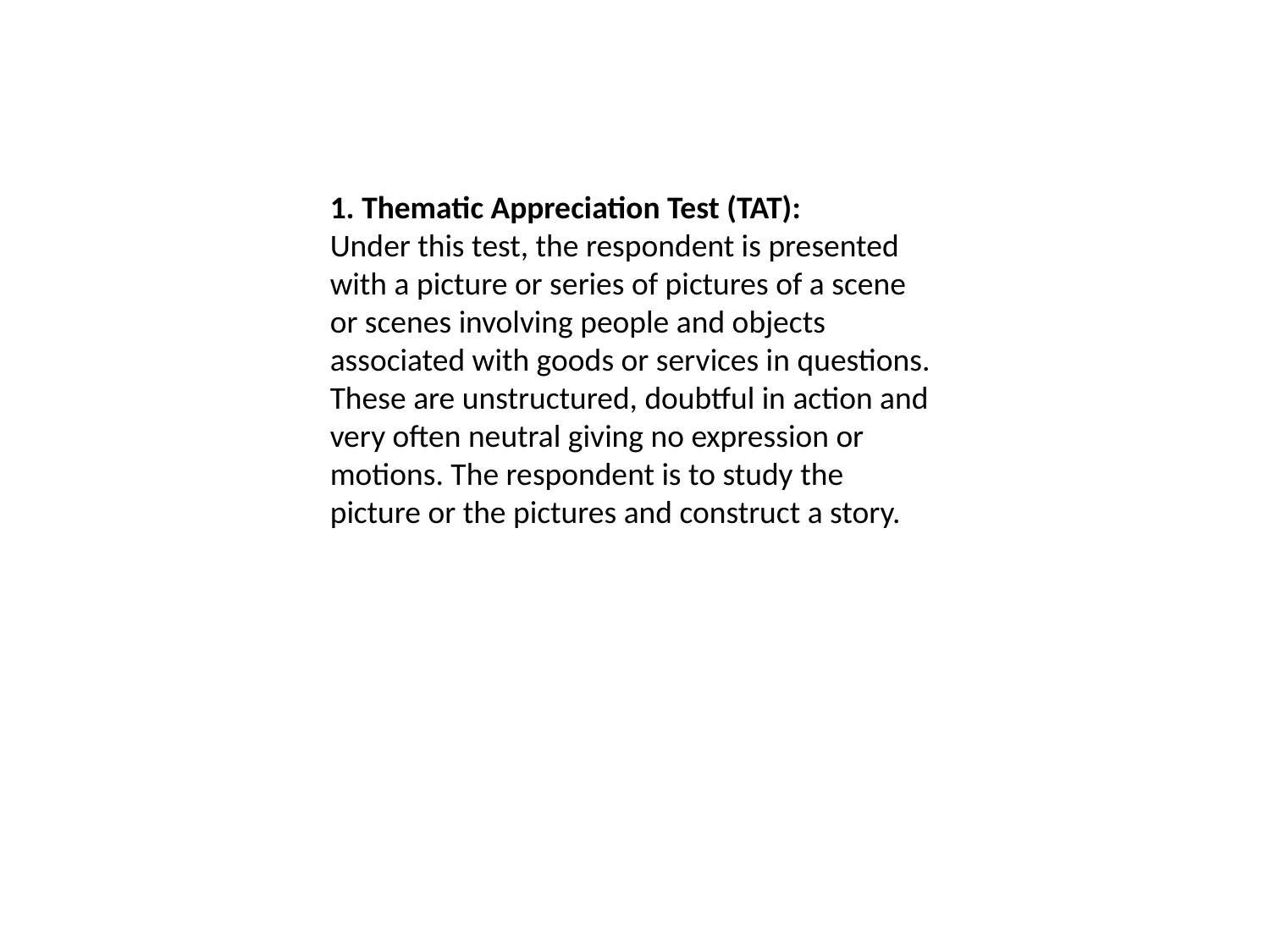

1. Thematic Appreciation Test (TAT):
Under this test, the respondent is presented with a picture or series of pictures of a scene or scenes involving people and objects associated with goods or services in questions. These are unstructured, doubtful in action and very often neutral giving no expression or motions. The respondent is to study the picture or the pictures and construct a story.